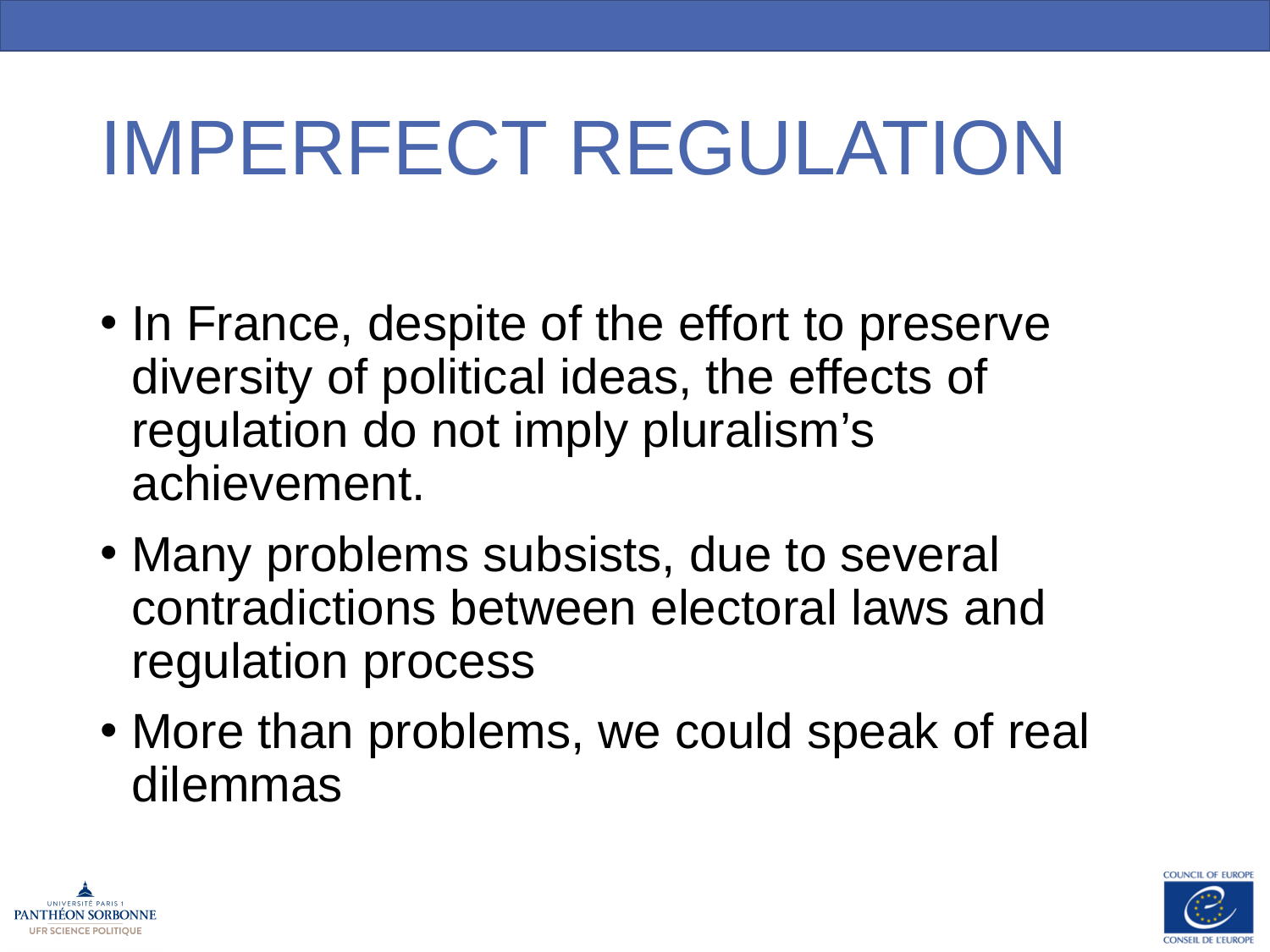

# IMPERFECT REGULATION
In France, despite of the effort to preserve diversity of political ideas, the effects of regulation do not imply pluralism’s achievement.
Many problems subsists, due to several contradictions between electoral laws and regulation process
More than problems, we could speak of real dilemmas